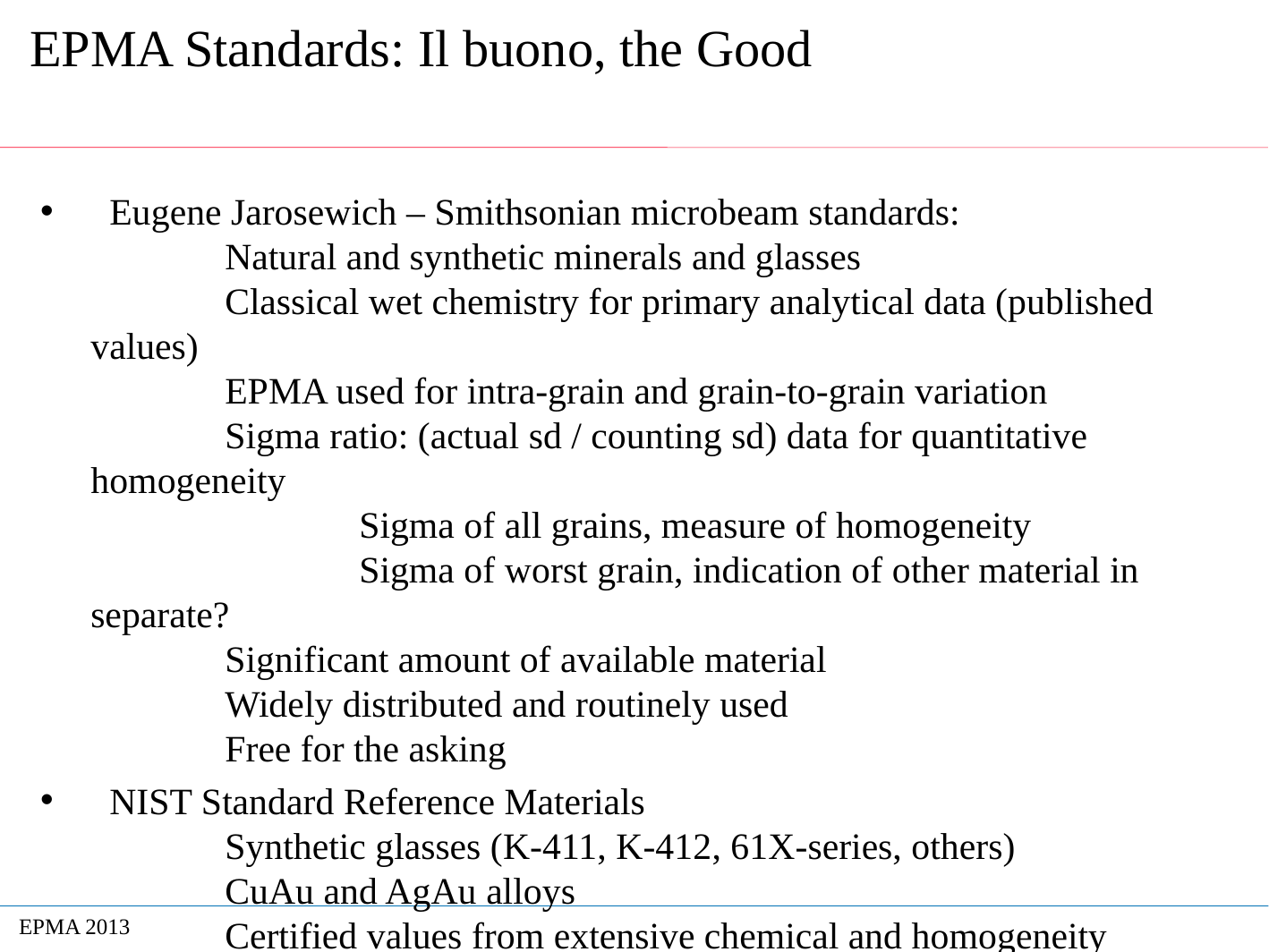

# EPMA Standards: Il buono, the Good
  Eugene Jarosewich – Smithsonian microbeam standards:
	Natural and synthetic minerals and glasses
	Classical wet chemistry for primary analytical data (published values)
	EPMA used for intra-grain and grain-to-grain variation
	Sigma ratio: (actual sd / counting sd) data for quantitative homogeneity
		Sigma of all grains, measure of homogeneity
		Sigma of worst grain, indication of other material in separate?
	Significant amount of available material
	Widely distributed and routinely used
	Free for the asking
  NIST Standard Reference Materials
	Synthetic glasses (K-411, K-412, 61X-series, others)
	CuAu and AgAu alloys
	Certified values from extensive chemical and homogeneity analysis
EPMA 2013